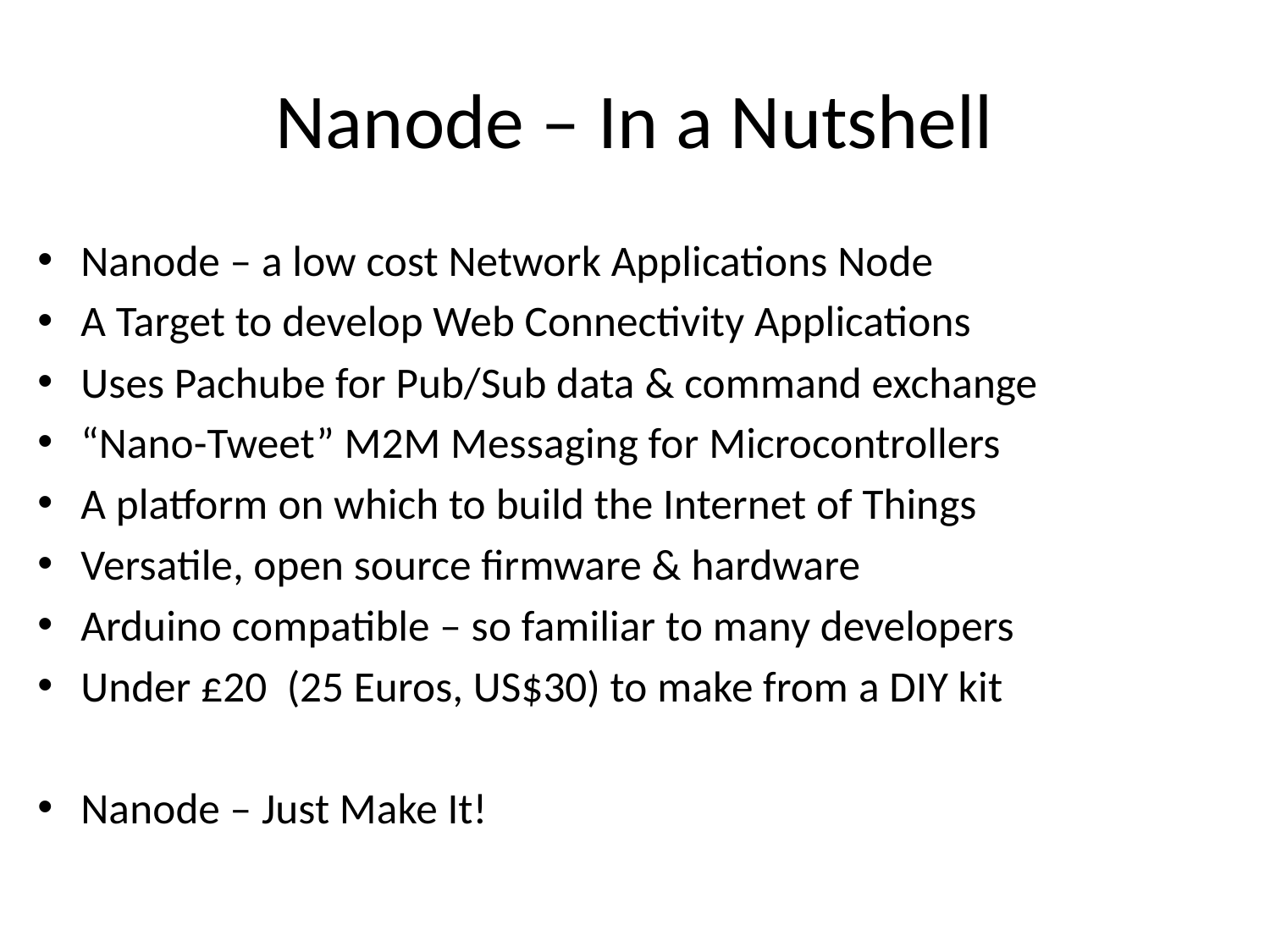

# Nanode – In a Nutshell
Nanode – a low cost Network Applications Node
A Target to develop Web Connectivity Applications
Uses Pachube for Pub/Sub data & command exchange
“Nano-Tweet” M2M Messaging for Microcontrollers
A platform on which to build the Internet of Things
Versatile, open source firmware & hardware
Arduino compatible – so familiar to many developers
Under £20  (25 Euros, US$30) to make from a DIY kit

Nanode – Just Make It!